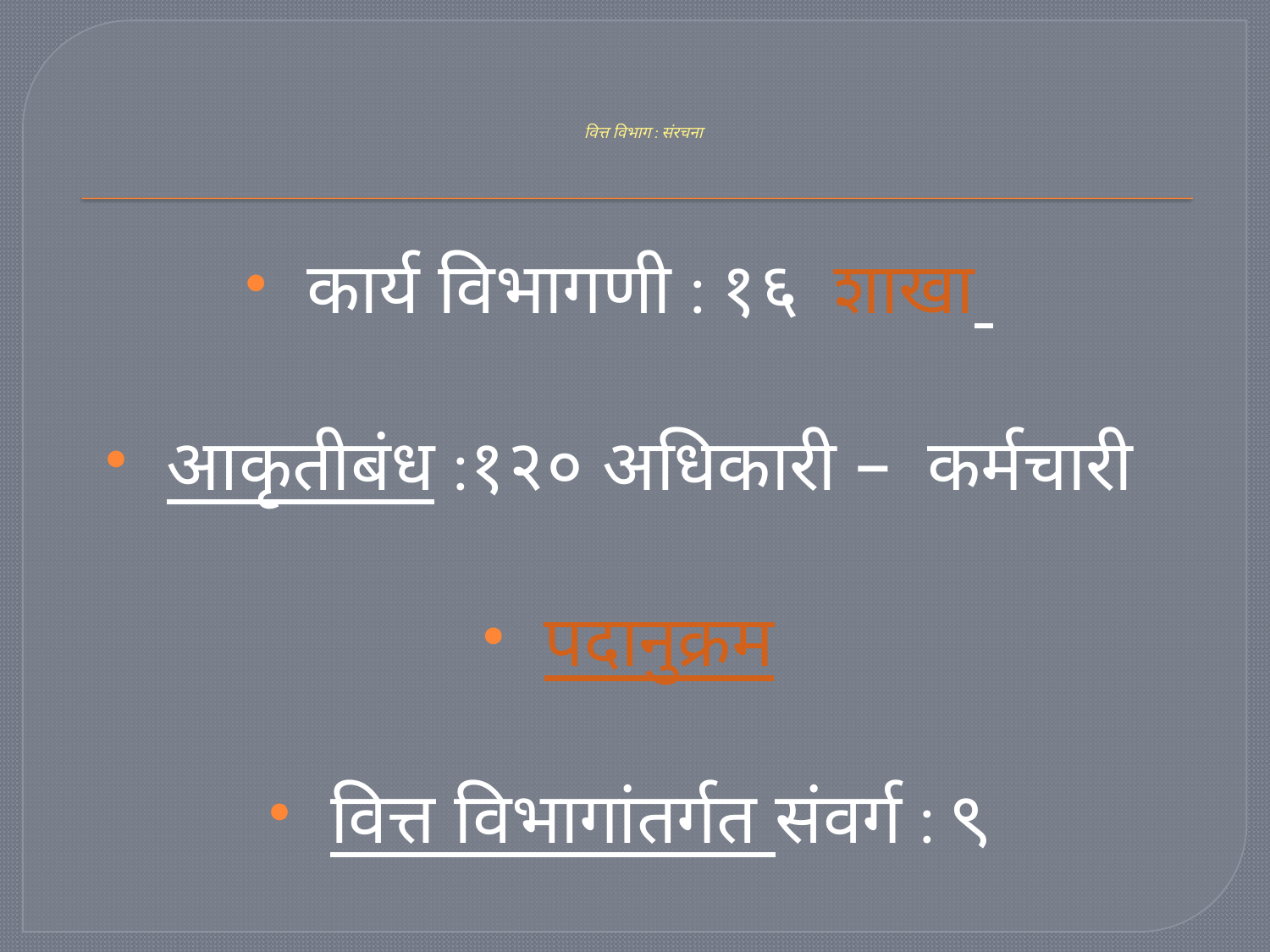

# वित्त विभाग : संरचना

 कार्य विभागणी : १६  शाखा

 आकृतीबंध :१२० अधिकारी –  कर्मचारी

 पदानुक्रम

 वित्त विभागांतर्गत संवर्ग : ९